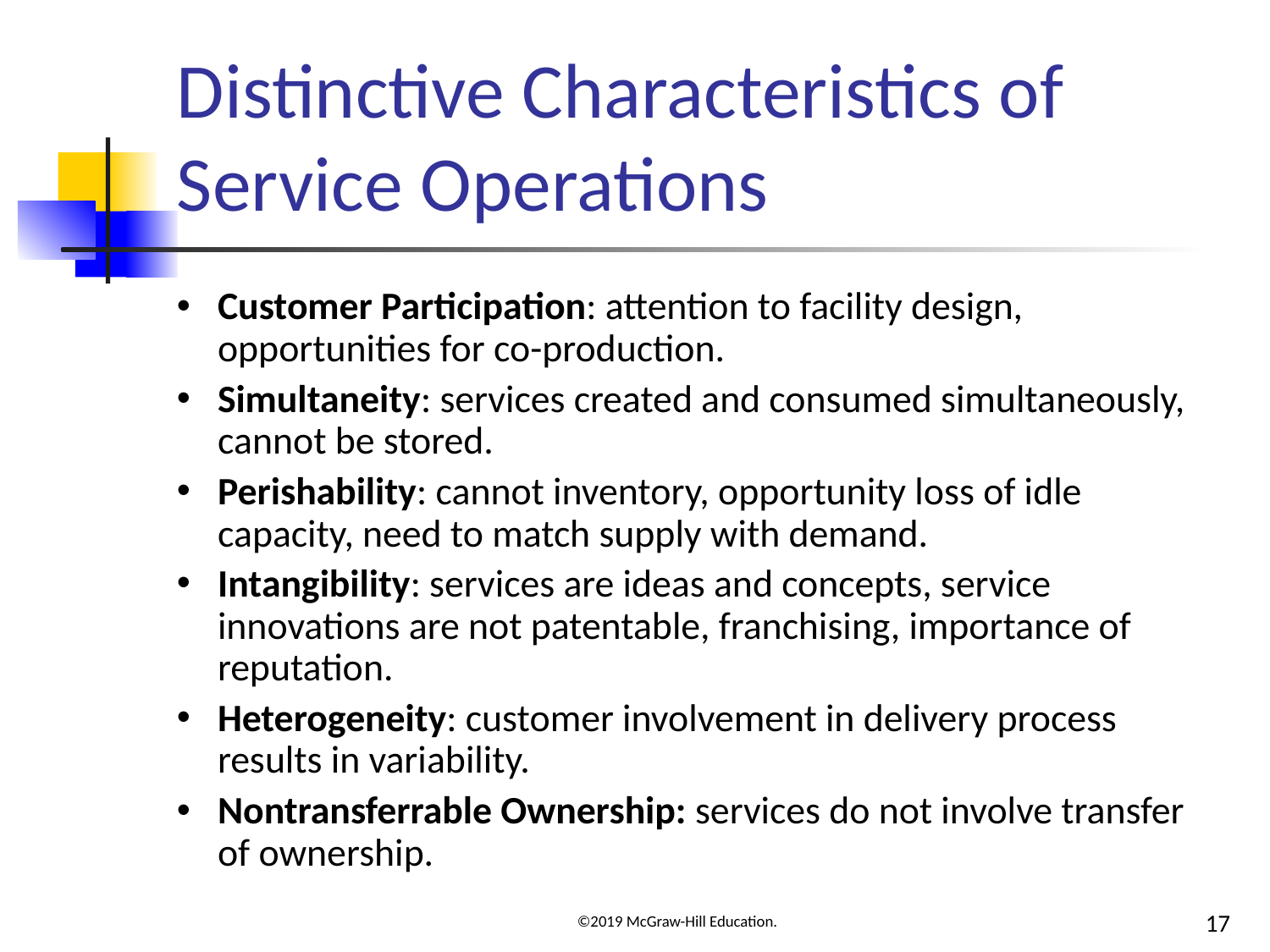

# Distinctive Characteristics of Service Operations
Customer Participation: attention to facility design, opportunities for co-production.
Simultaneity: services created and consumed simultaneously, cannot be stored.
Perishability: cannot inventory, opportunity loss of idle capacity, need to match supply with demand.
Intangibility: services are ideas and concepts, service innovations are not patentable, franchising, importance of reputation.
Heterogeneity: customer involvement in delivery process results in variability.
Nontransferrable Ownership: services do not involve transfer of ownership.